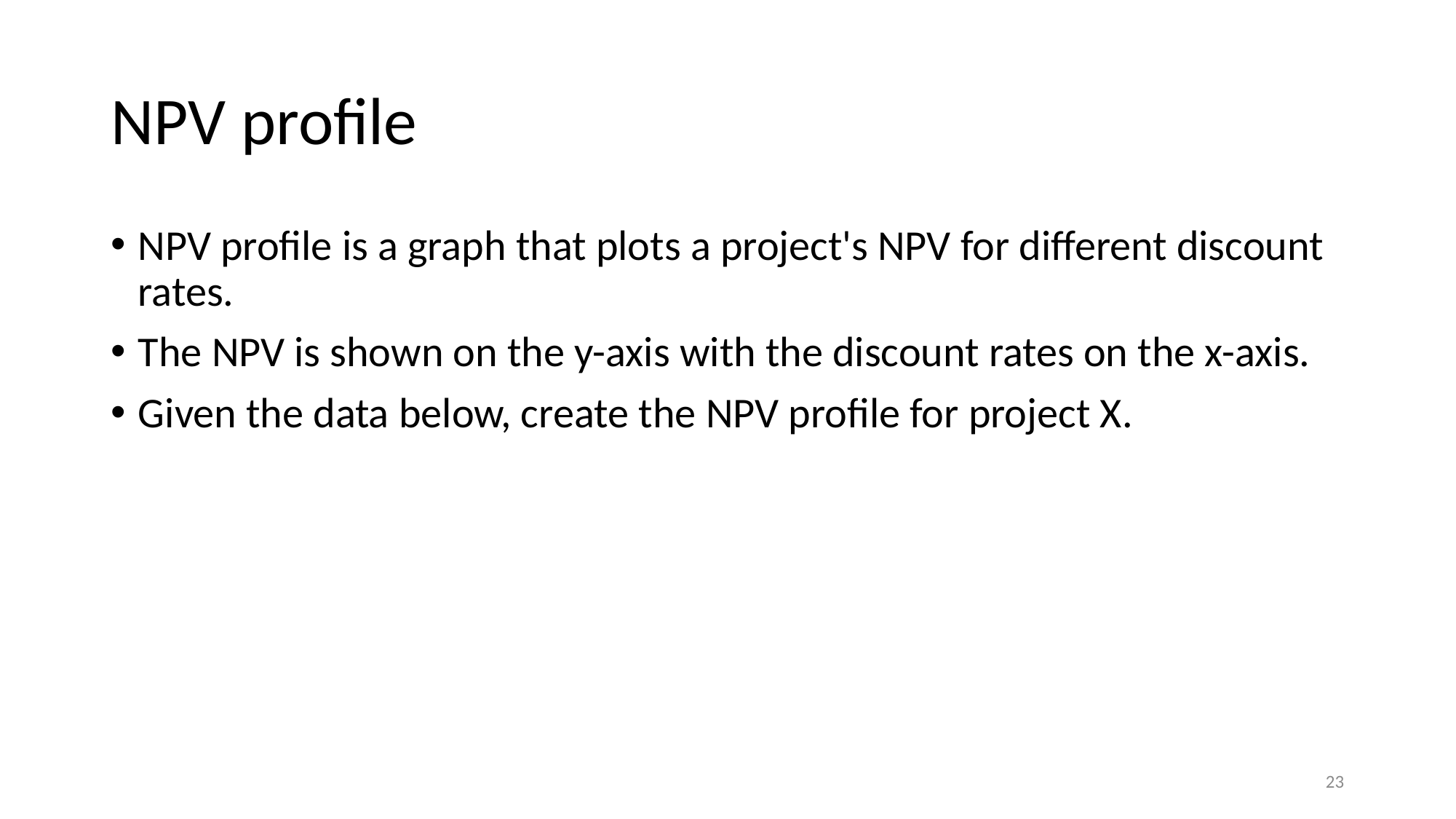

# NPV profile
NPV profile is a graph that plots a project's NPV for different discount rates.
The NPV is shown on the y-axis with the discount rates on the x-axis.
Given the data below, create the NPV profile for project X.
23